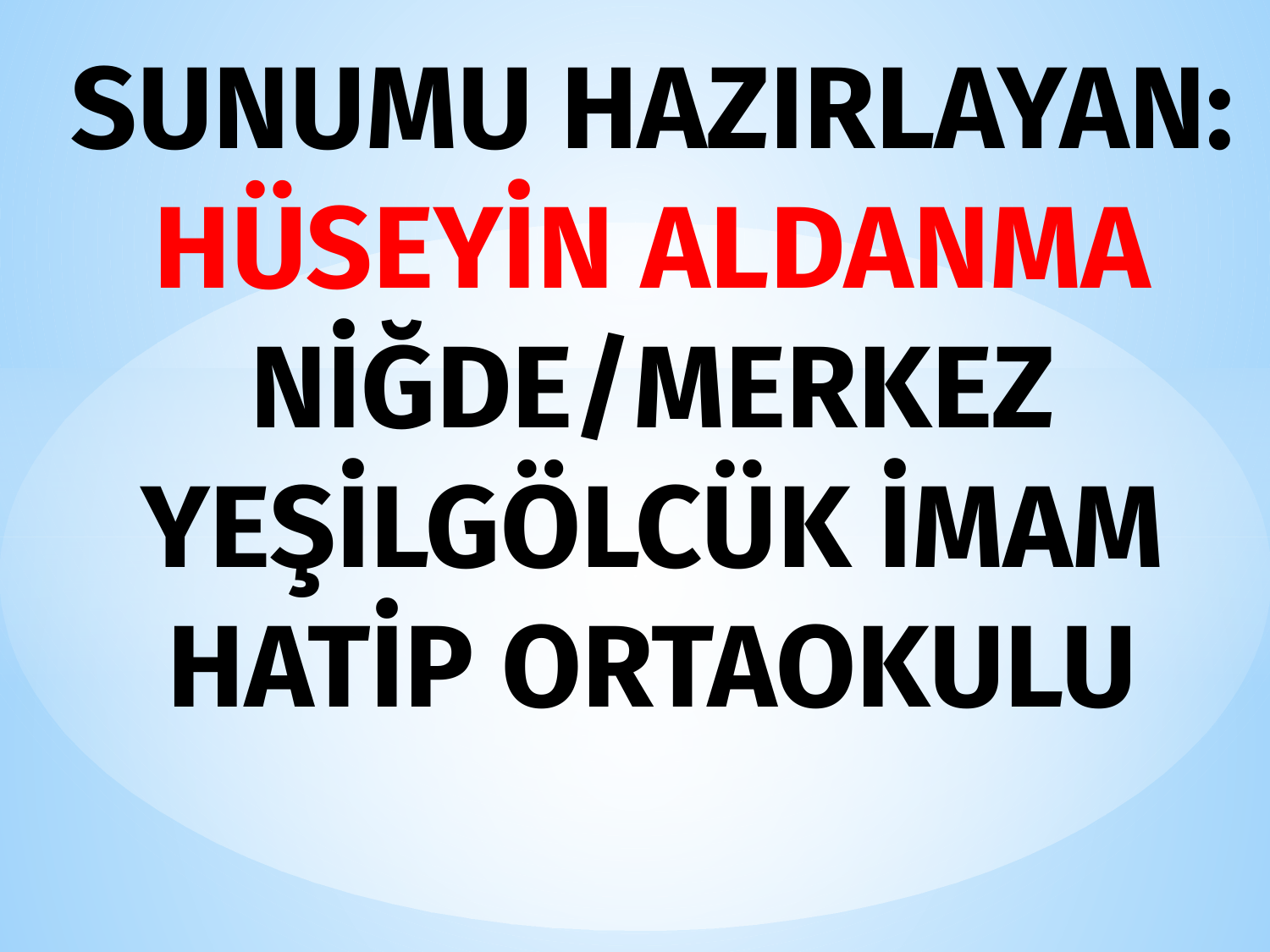

# SUNUMU HAZIRLAYAN: HÜSEYİN ALDANMA NİĞDE/MERKEZ YEŞİLGÖLCÜK İMAM HATİP ORTAOKULU